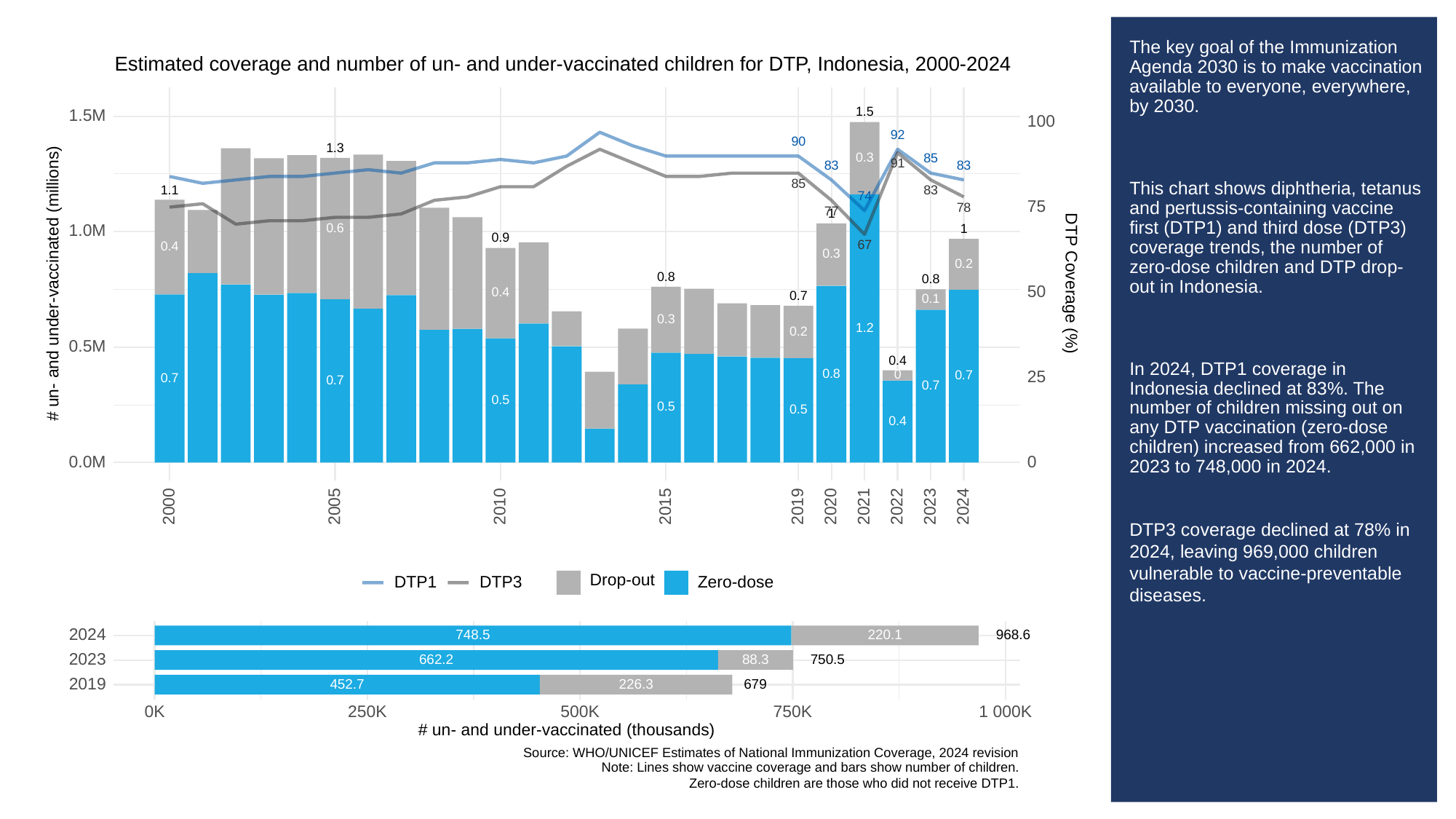

# The key goal of the Immunization Agenda 2030 is to make vaccination available to everyone, everywhere, by 2030.

This chart shows diphtheria, tetanus and pertussis-containing vaccine first (DTP1) and third dose (DTP3) coverage trends, the number of zero-dose children and DTP drop-out in Indonesia.

In 2024, DTP1 coverage in Indonesia declined at 83%. The number of children missing out on any DTP vaccination (zero-dose children) increased from 662,000 in 2023 to 748,000 in 2024.

DTP3 coverage declined at 78% in 2024, leaving 969,000 children vulnerable to vaccine-preventable diseases.

Estimated coverage and number of un- and under-vaccinated children for DTP, Indonesia, 2000-2024

1.5
1.5M
100

92

90
1.3

0.3
85

91

83
83

85
1.1
83
74

75
78
77

1

0.6
1
1.0M

0.9

67
0.4

0.3
0.2
0.8

0.8
# un- and under-vaccinated (millions)
DTP Coverage (%)

50

0.4

0.7

0.1

0.3

1.2
0.2

0.5M

0.4

0.8

0
25
0.7

0.7
0.7

0.7

0.5
0.5

0.5
0.4

0.0M
0

2023
2000
2005
2010
2015
2019
2020
2021
2022
2024

Drop-out
DTP3
Zero-dose
DTP1

2024
748.5
220.1
968.6

2023
88.3
662.2
750.5

2019
226.3
452.7
679

0K
250K
500K
750K
1 000K
# un- and under-vaccinated (thousands)
Source: WHO/UNICEF Estimates of National Immunization Coverage, 2024 revision
Note: Lines show vaccine coverage and bars show number of children.
Zero-dose children are those who did not receive DTP1.